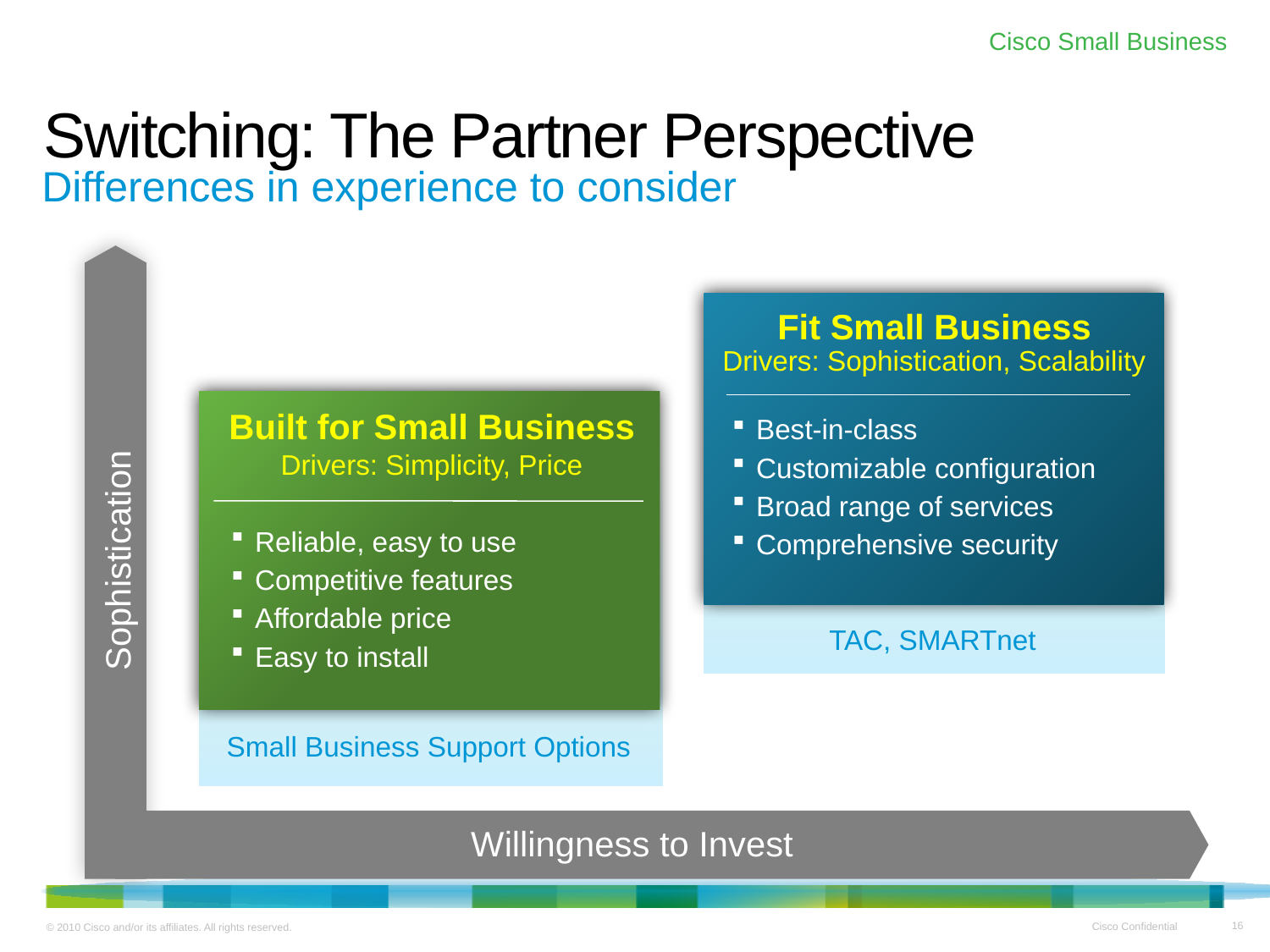

# Switching: The Partner Perspective
Differences in experience to consider

Fit Small Business
Drivers: Sophistication, Scalability

Built for Small Business
Drivers: Simplicity, Price
Best-in-class
Customizable configuration
Broad range of services
Comprehensive security
Sophistication
Reliable, easy to use
Competitive features
Affordable price
Easy to install

TAC, SMARTnet
Small Business Support Options

Willingness to Invest